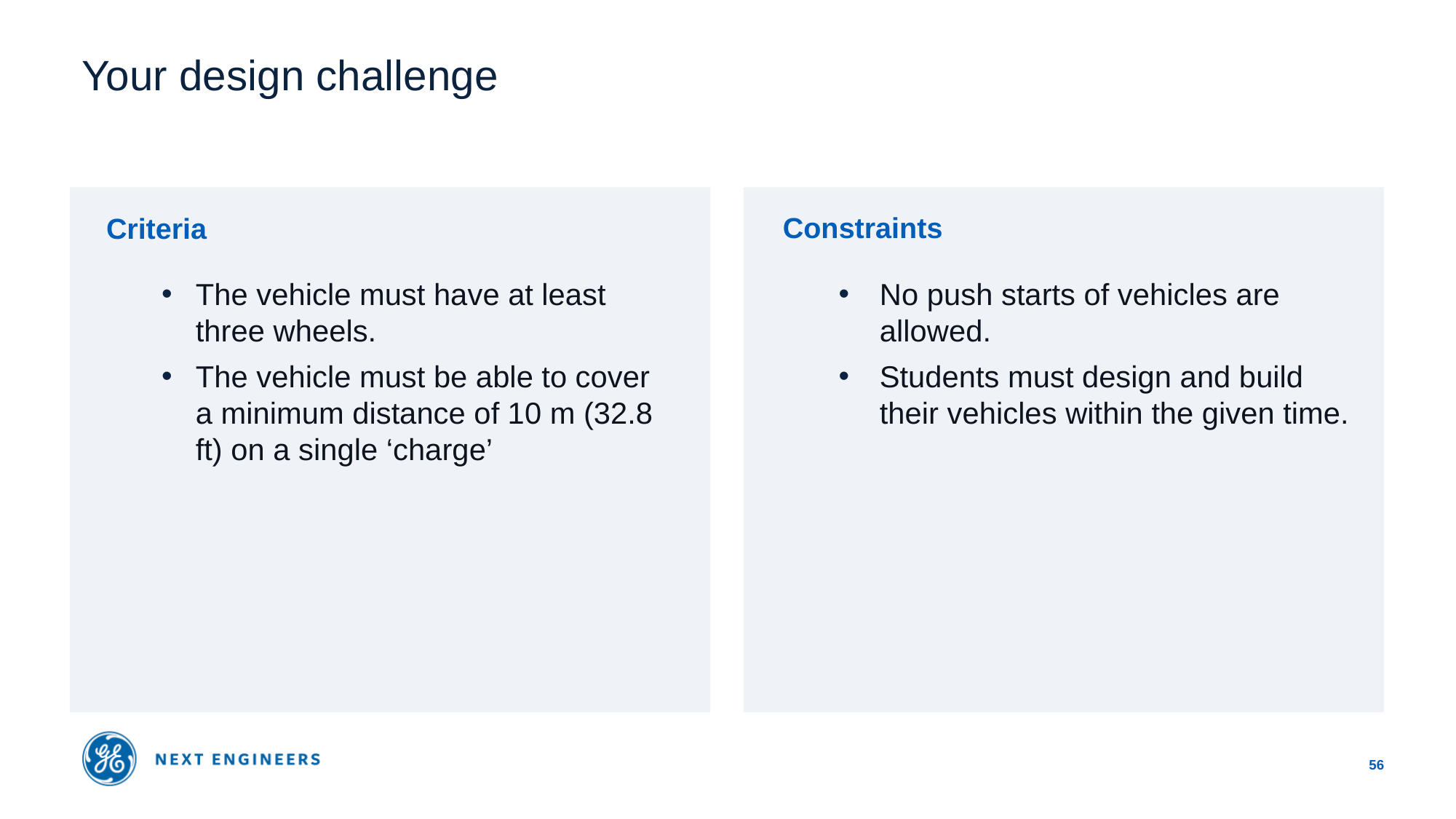

# Your design challenge
Constraints
Criteria
The vehicle must have at least three wheels.
The vehicle must be able to cover a minimum distance of 10 m (32.8 ft) on a single ‘charge’
No push starts of vehicles are allowed.
Students must design and build their vehicles within the given time.

56